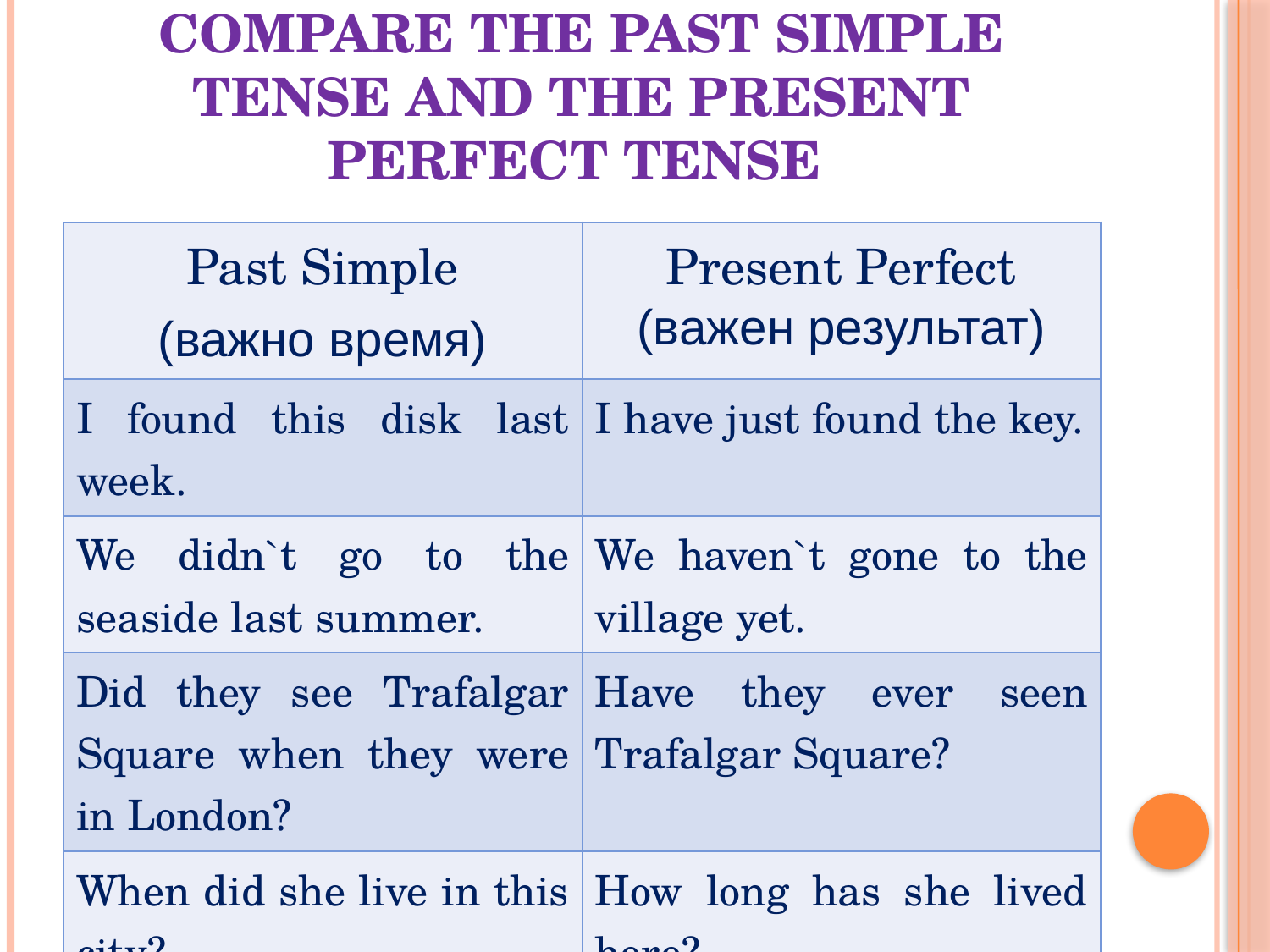

# Compare the Past Simple Tense and the Present Perfect Tense
| Past Simple (важно время) | Present Perfect (важен результат) |
| --- | --- |
| I found this disk last week. | I have just found the key. |
| We didn`t go to the seaside last summer. | We haven`t gone to the village yet. |
| Did they see Trafalgar Square when they were in London? | Have they ever seen Trafalgar Square? |
| When did she live in this city? | How long has she lived here? |